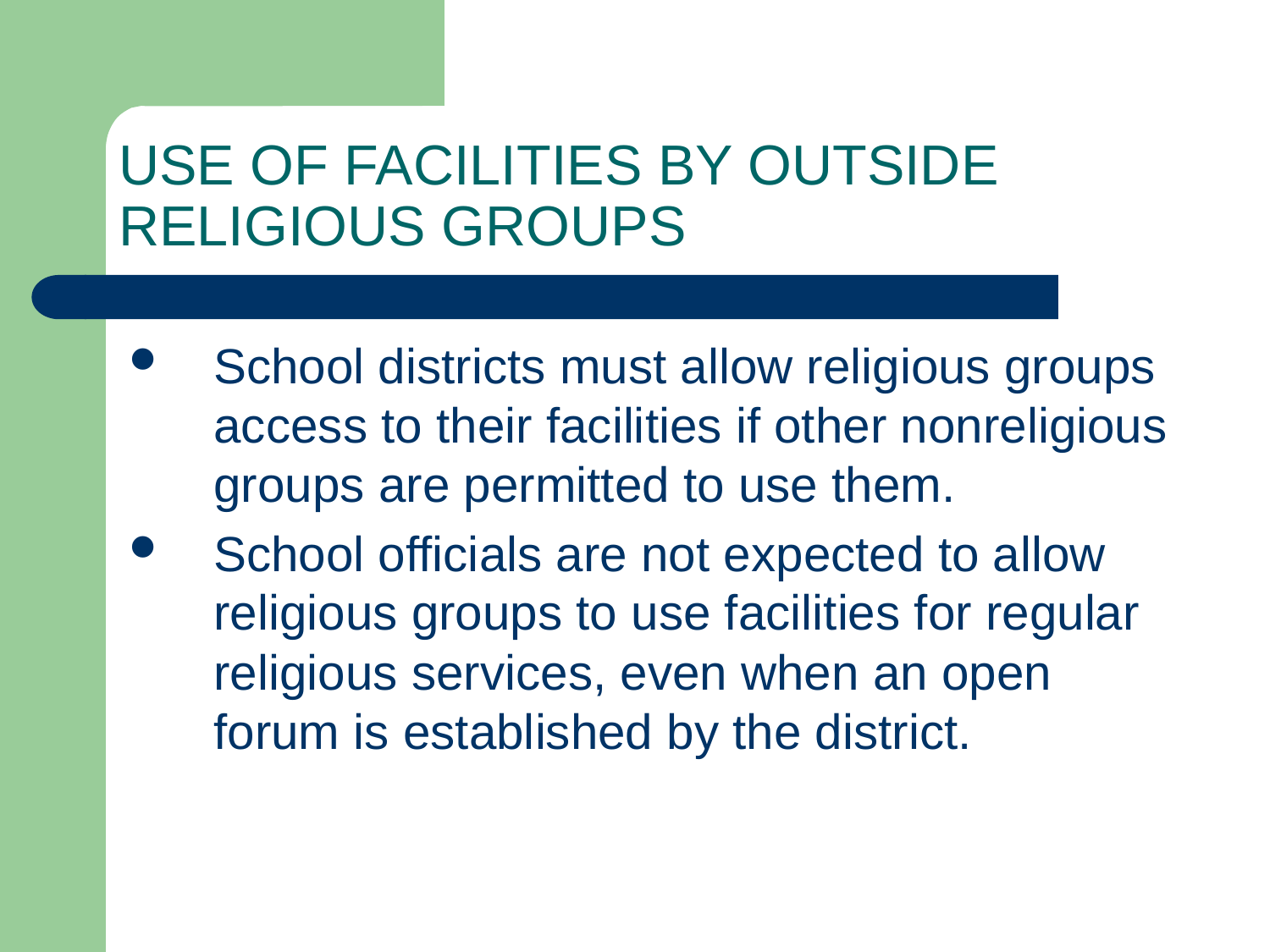

# USE OF FACILITIES BY OUTSIDE RELIGIOUS GROUPS
School districts must allow religious groups access to their facilities if other nonreligious groups are permitted to use them.
School officials are not expected to allow religious groups to use facilities for regular religious services, even when an open forum is established by the district.